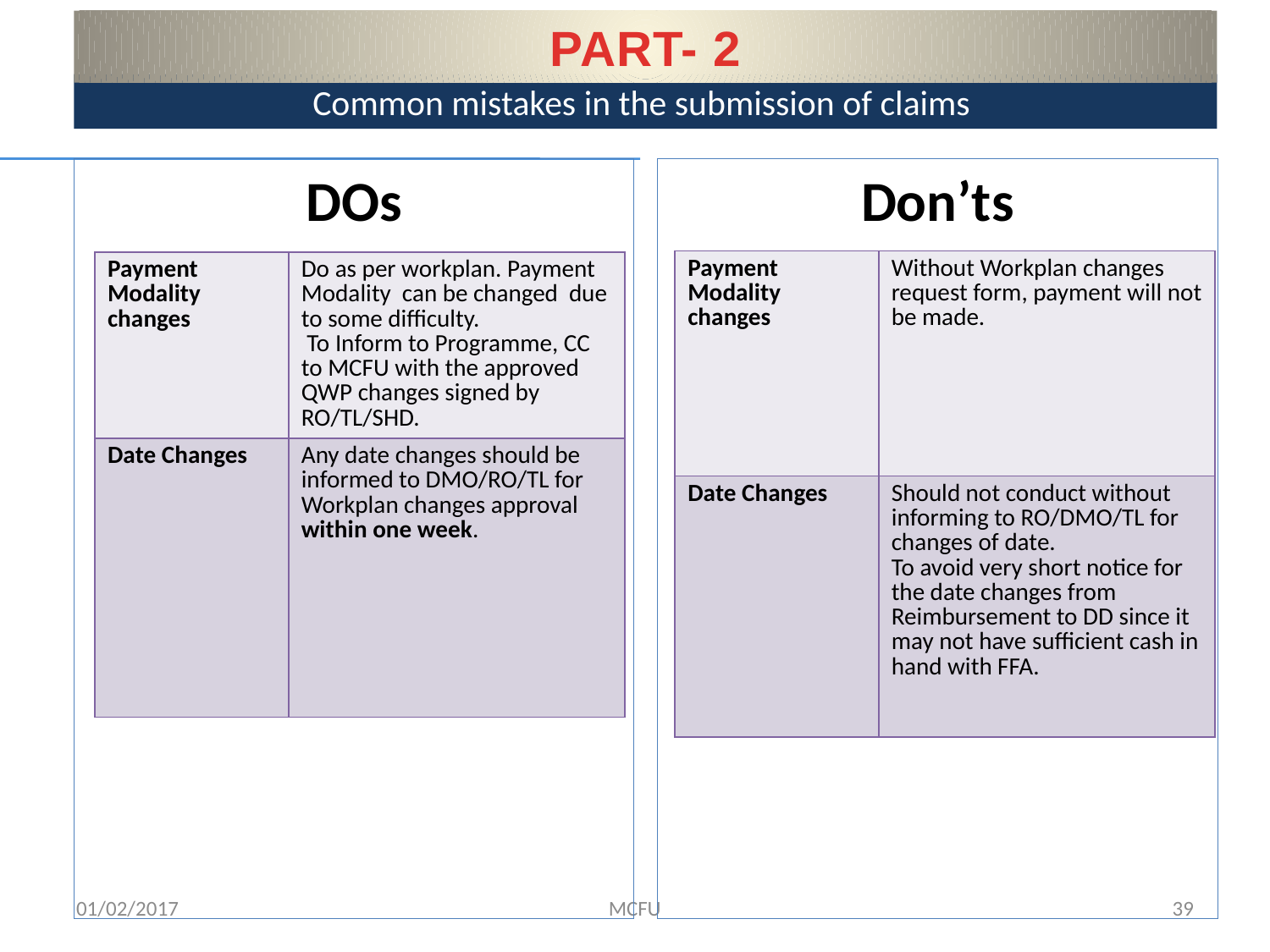

PART- 2
Common mistakes in the submission of claims
DOs

Don’ts

| Payment Modality changes | Without Workplan changes request form, payment will not be made. |
| --- | --- |
| Date Changes | Should not conduct without informing to RO/DMO/TL for changes of date. To avoid very short notice for the date changes from Reimbursement to DD since it may not have sufficient cash in hand with FFA. |
| Payment Modality changes | Do as per workplan. Payment Modality can be changed due to some difficulty. To Inform to Programme, CC to MCFU with the approved QWP changes signed by RO/TL/SHD. |
| --- | --- |
| Date Changes | Any date changes should be informed to DMO/RO/TL for Workplan changes approval within one week. |
01/02/2017
MCFU
39